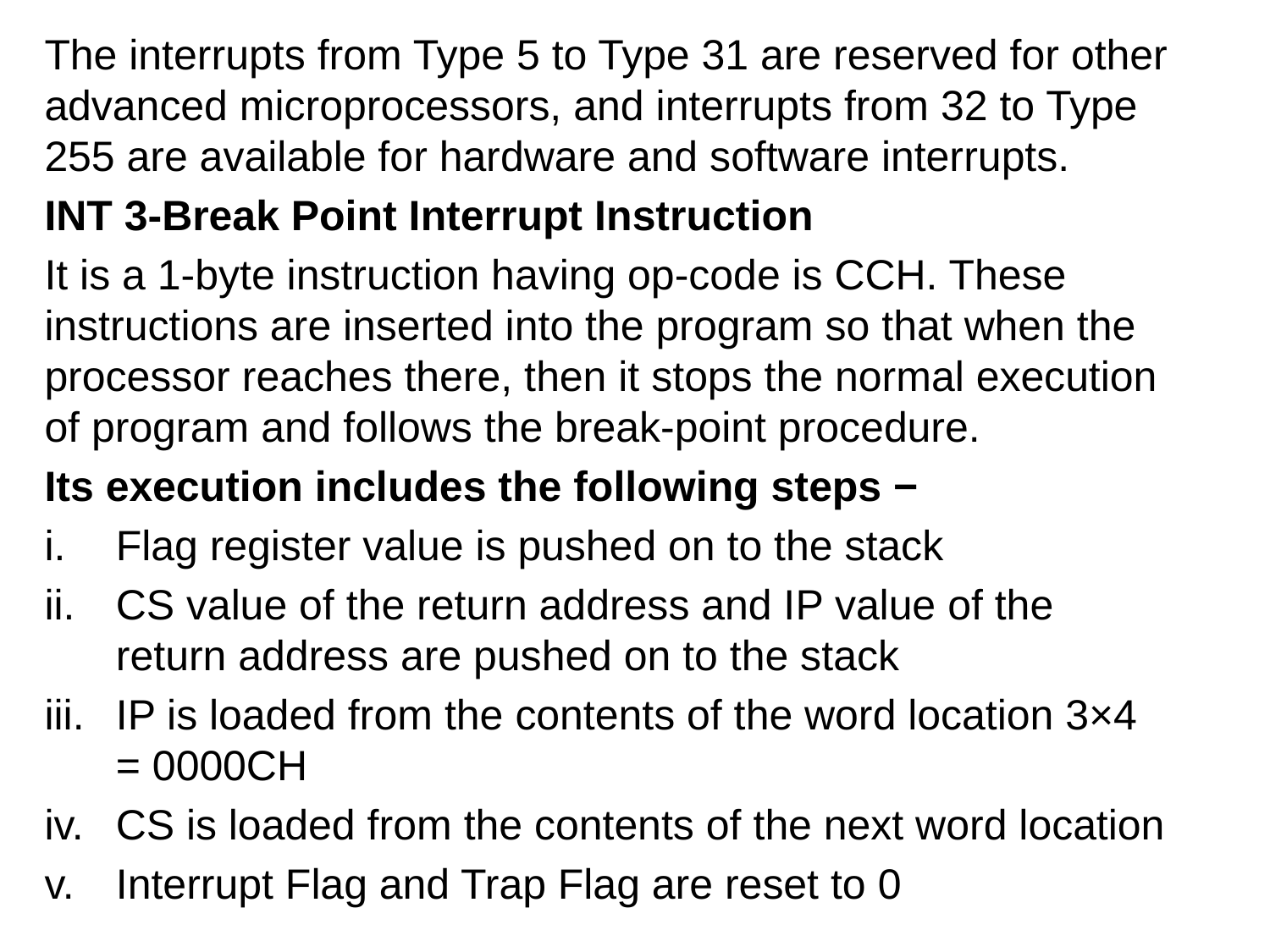

The interrupts from Type 5 to Type 31 are reserved for other advanced microprocessors, and interrupts from 32 to Type 255 are available for hardware and software interrupts.
INT 3-Break Point Interrupt Instruction
It is a 1-byte instruction having op-code is CCH. These instructions are inserted into the program so that when the processor reaches there, then it stops the normal execution of program and follows the break-point procedure.
Its execution includes the following steps −
Flag register value is pushed on to the stack
CS value of the return address and IP value of the return address are pushed on to the stack
IP is loaded from the contents of the word location 3×4 = 0000CH
CS is loaded from the contents of the next word location
Interrupt Flag and Trap Flag are reset to 0